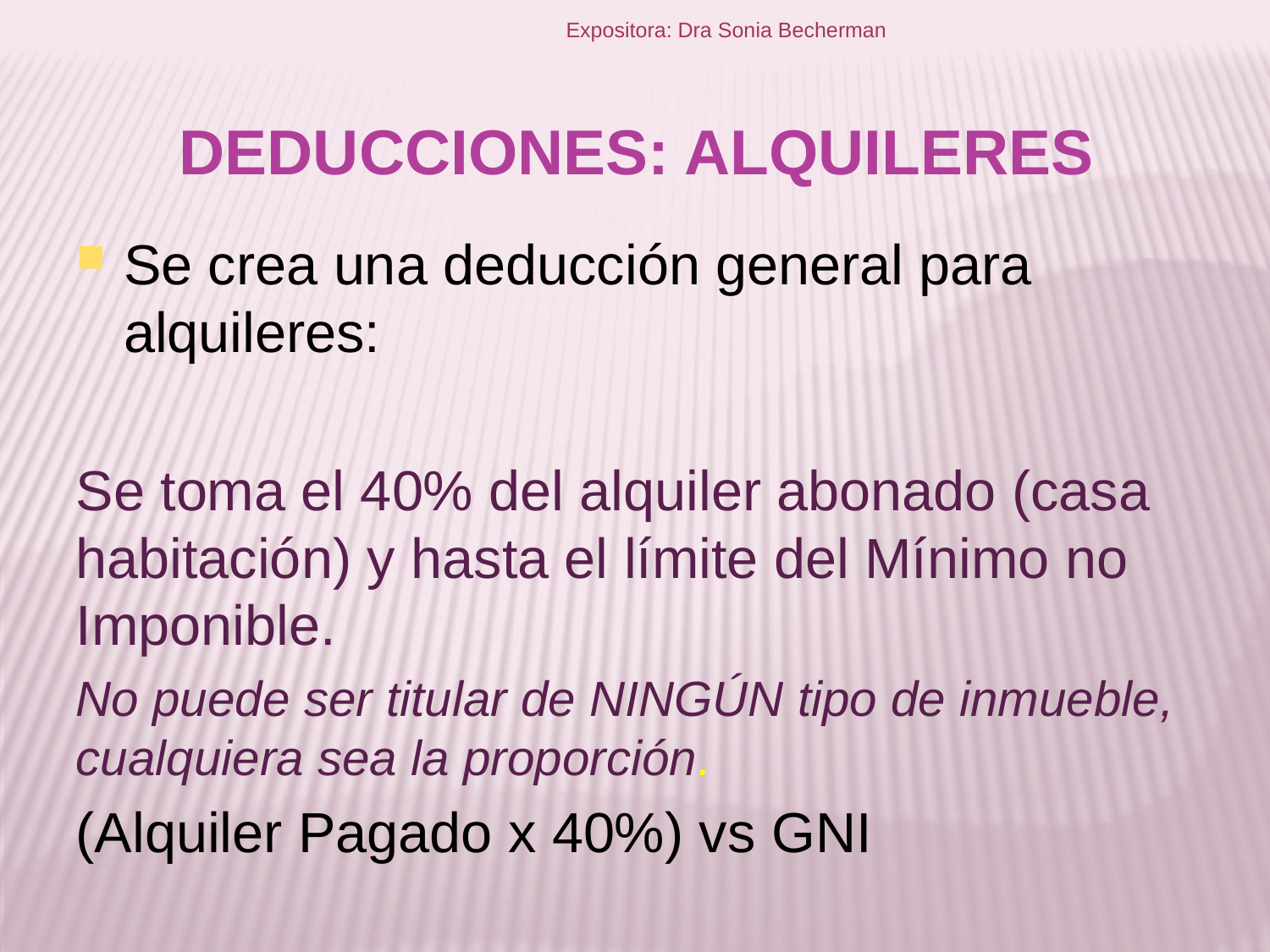

Expositora: Dra Sonia Becherman
Deducciones: Alquileres
Se crea una deducción general para alquileres:

Se toma el 40% del alquiler abonado (casa habitación) y hasta el límite del Mínimo no Imponible.
No puede ser titular de NINGÚN tipo de inmueble, cualquiera sea la proporción.
(Alquiler Pagado x 40%) vs GNI